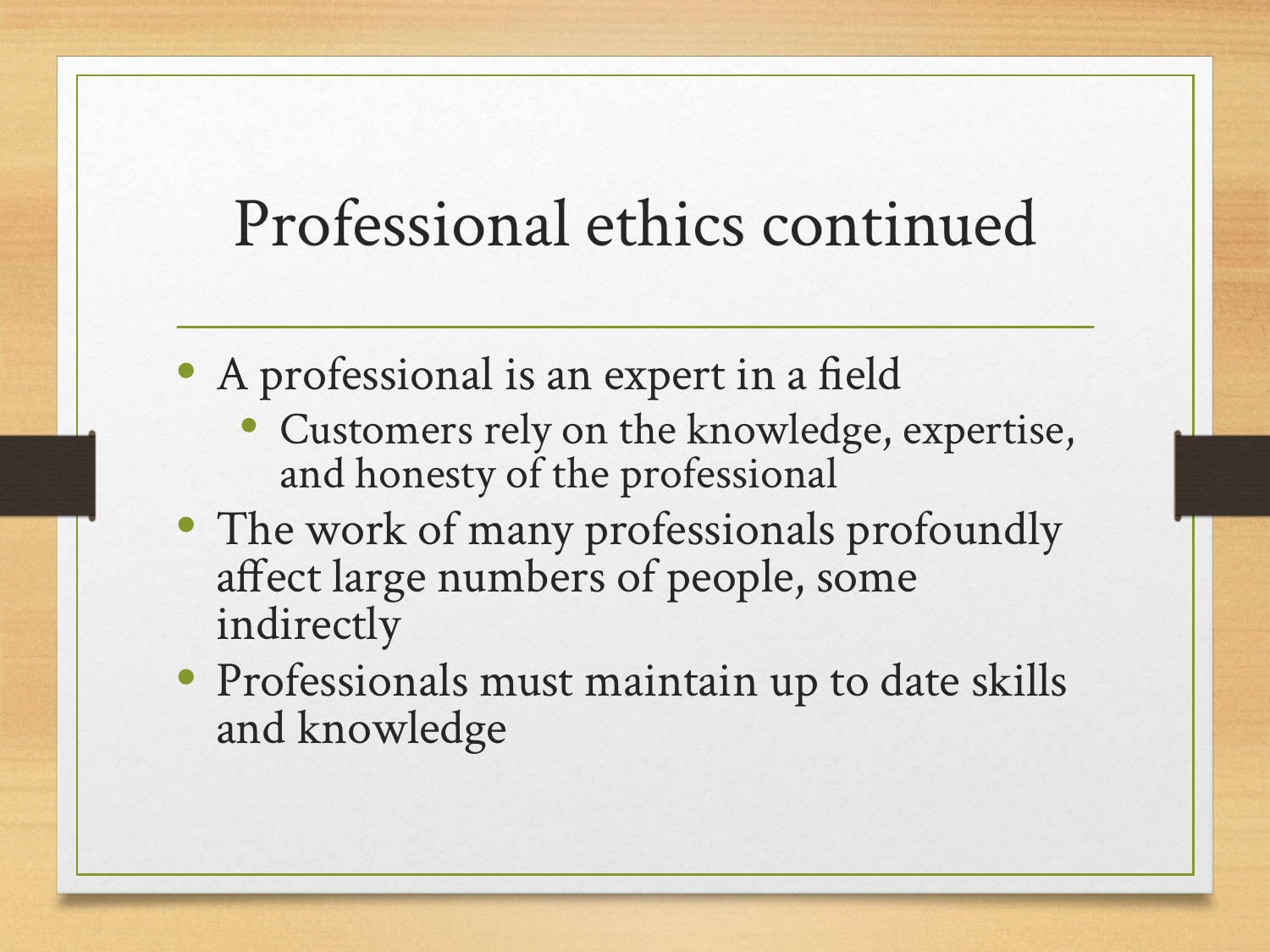

# Professional ethics continued
A professional is an expert in a field
Customers rely on the knowledge, expertise, and honesty of the professional
The work of many professionals profoundly affect large numbers of people, some indirectly
Professionals must maintain up to date skills and knowledge